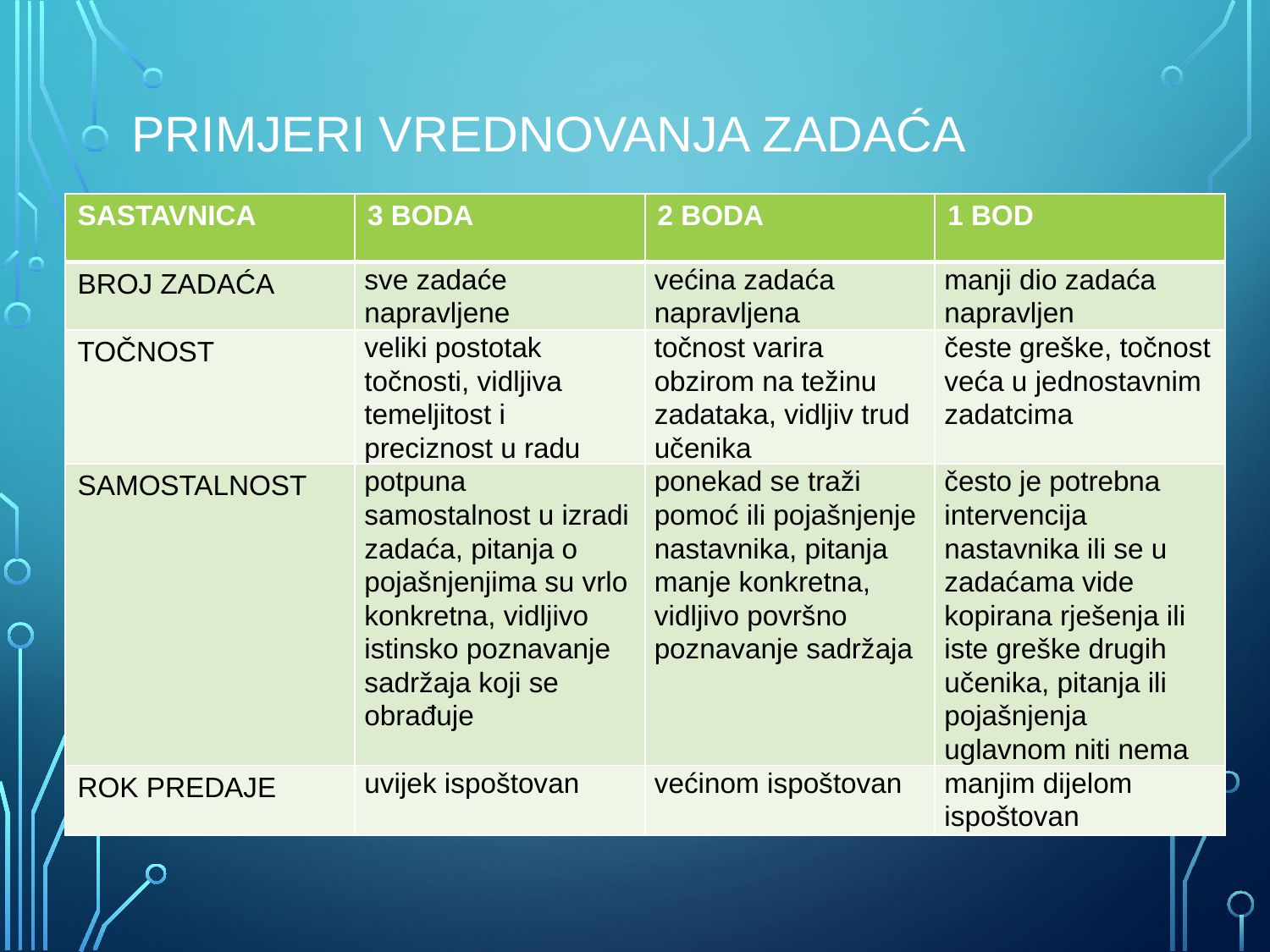

# PRIMJERI VREDNOVANJA ZADAĆA
| SASTAVNICA | 3 BODA | 2 BODA | 1 BOD |
| --- | --- | --- | --- |
| BROJ ZADAĆA | sve zadaće napravljene | većina zadaća napravljena | manji dio zadaća napravljen |
| TOČNOST | veliki postotak točnosti, vidljiva temeljitost i preciznost u radu | točnost varira obzirom na težinu zadataka, vidljiv trud učenika | česte greške, točnost veća u jednostavnim zadatcima |
| SAMOSTALNOST | potpuna samostalnost u izradi zadaća, pitanja o pojašnjenjima su vrlo konkretna, vidljivo istinsko poznavanje sadržaja koji se obrađuje | ponekad se traži pomoć ili pojašnjenje nastavnika, pitanja manje konkretna, vidljivo površno poznavanje sadržaja | često je potrebna intervencija nastavnika ili se u zadaćama vide kopirana rješenja ili iste greške drugih učenika, pitanja ili pojašnjenja uglavnom niti nema |
| ROK PREDAJE | uvijek ispoštovan | većinom ispoštovan | manjim dijelom ispoštovan |